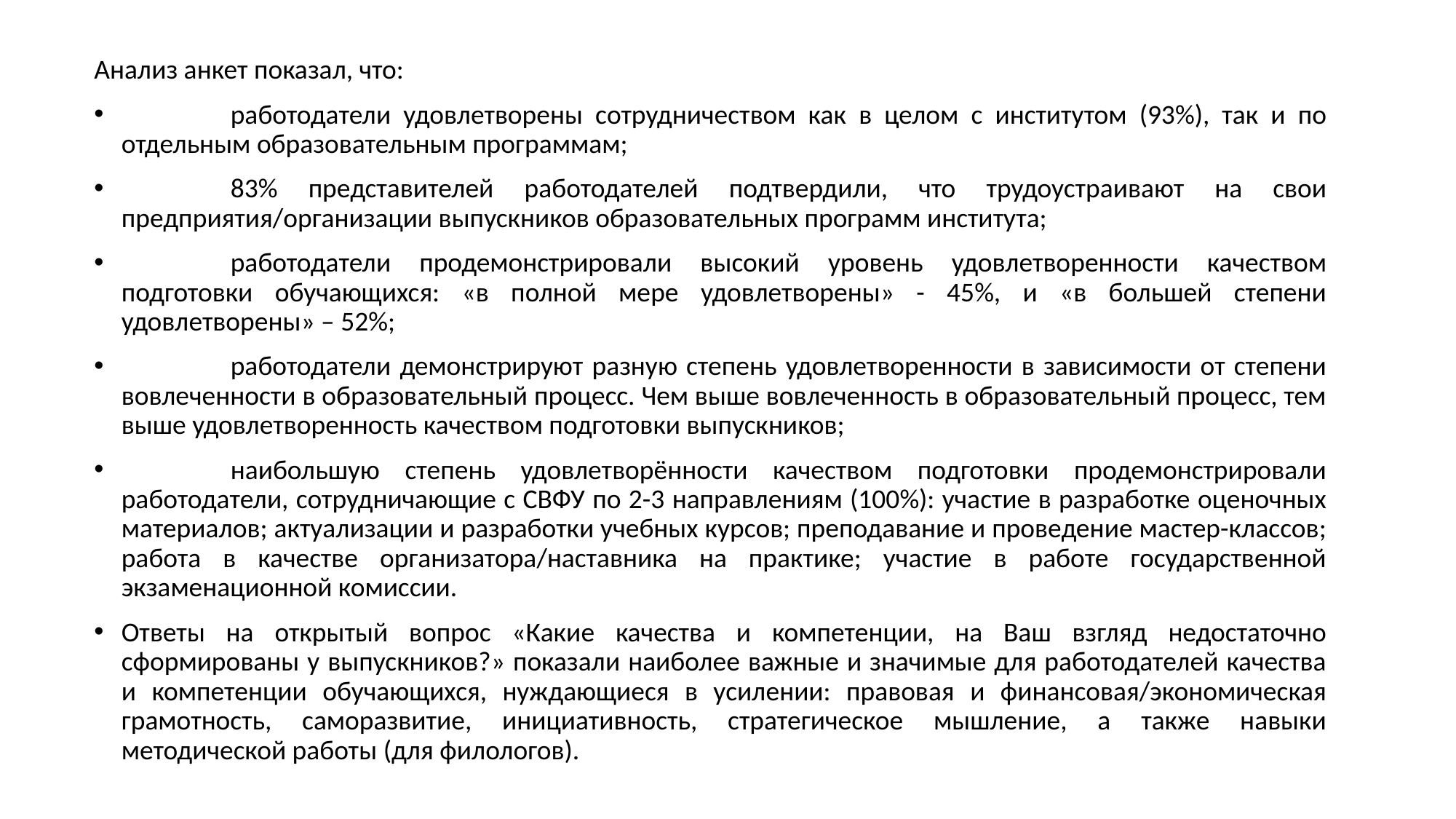

Анализ анкет показал, что:
­	работодатели удовлетворены сотрудничеством как в целом с институтом (93%), так и по отдельным образовательным программам;
­	83% представителей работодателей подтвердили, что трудоустраивают на свои предприятия/организации выпускников образовательных программ института;
­	работодатели продемонстрировали высокий уровень удовлетворенности качеством подготовки обучающихся: «в полной мере удовлетворены» - 45%, и «в большей степени удовлетворены» – 52%;
­	работодатели демонстрируют разную степень удовлетворенности в зависимости от степени вовлеченности в образовательный процесс. Чем выше вовлеченность в образовательный процесс, тем выше удовлетворенность качеством подготовки выпускников;
­	наибольшую степень удовлетворённости качеством подготовки продемонстрировали работодатели, сотрудничающие с СВФУ по 2-3 направлениям (100%): участие в разработке оценочных материалов; актуализации и разработки учебных курсов; преподавание и проведение мастер-классов; работа в качестве организатора/наставника на практике; участие в работе государственной экзаменационной комиссии.
Ответы на открытый вопрос «Какие качества и компетенции, на Ваш взгляд недостаточно сформированы у выпускников?» показали наиболее важные и значимые для работодателей качества и компетенции обучающихся, нуждающиеся в усилении: правовая и финансовая/экономическая грамотность, саморазвитие, инициативность, стратегическое мышление, а также навыки методической работы (для филологов).